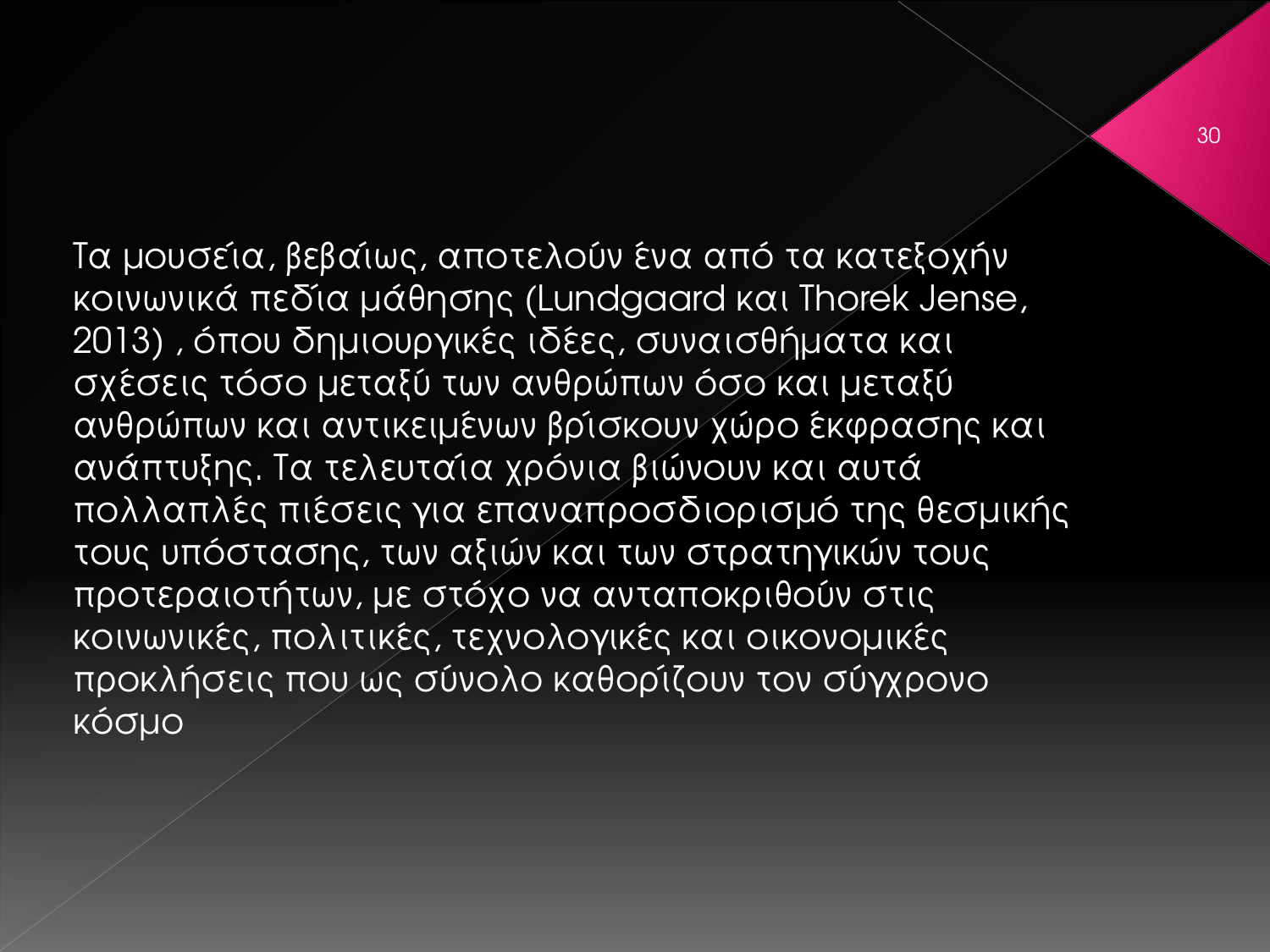

#
30
Τα μουσεία, βεβαίως, αποτελούν ένα από τα κατεξοχήν κοινωνικά πεδία μάθησης (Lundgaard και Thorek Jense, 2013) , όπου δημιουργικές ιδέες, συναισθήματα και σχέσεις τόσο μεταξύ των ανθρώπων όσο και μεταξύ ανθρώπων και αντικειμένων βρίσκουν χώρο έκφρασης και ανάπτυξης. Τα τελευταία χρόνια βιώνουν και αυτά πολλαπλές πιέσεις για επαναπροσδιορισμό της θεσμικής τους υπόστασης, των αξιών και των στρατηγικών τους προτεραιοτήτων, με στόχο να ανταποκριθούν στις κοινωνικές, πολιτικές, τεχνολογικές και οικονομικές προκλήσεις που ως σύνολο καθορίζουν τον σύγχρονο κόσμο